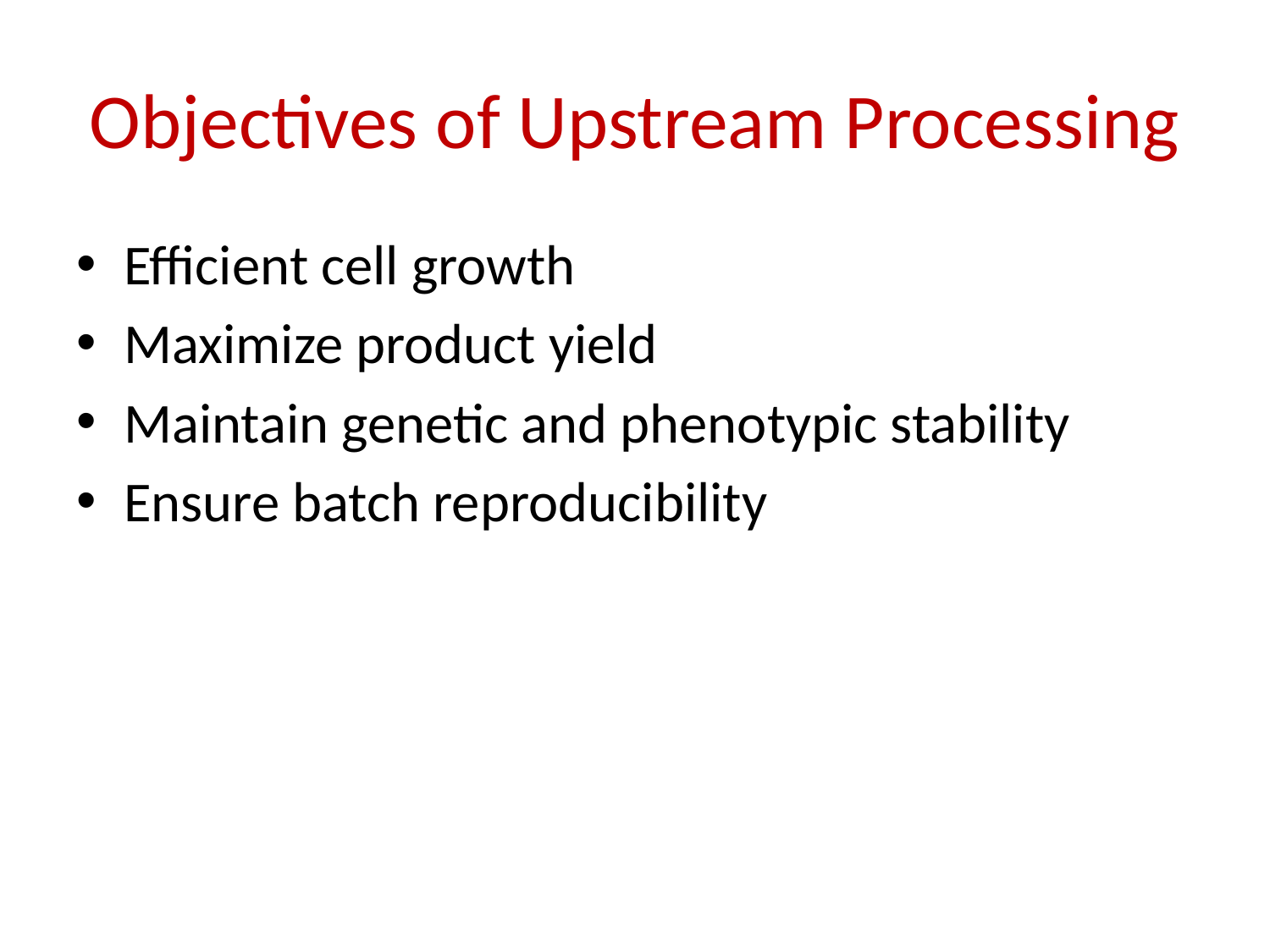

# Objectives of Upstream Processing
Efficient cell growth
Maximize product yield
Maintain genetic and phenotypic stability
Ensure batch reproducibility